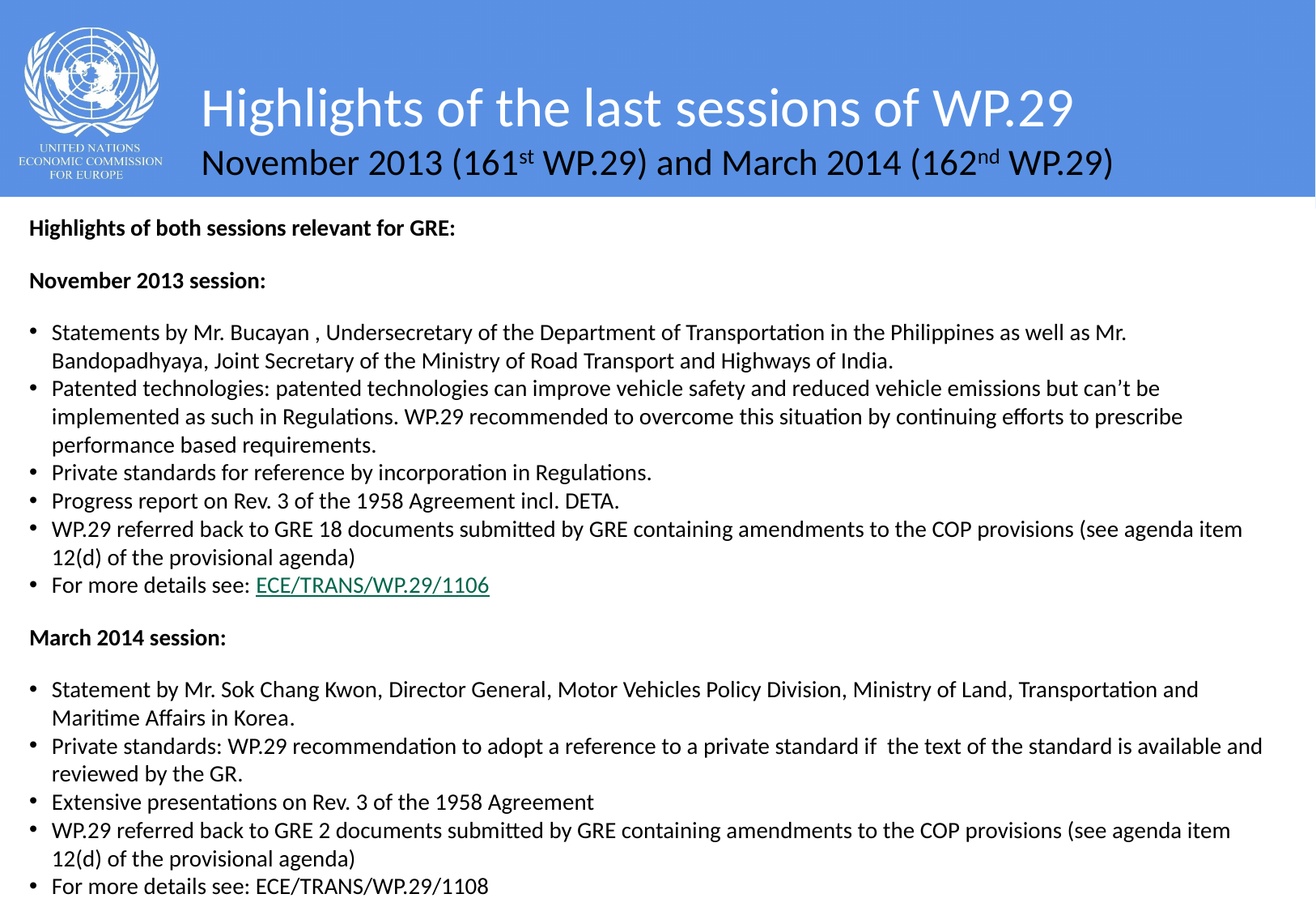

# Highlights of the last sessions of WP.29 November 2013 (161st WP.29) and March 2014 (162nd WP.29)
Highlights of both sessions relevant for GRE:

November 2013 session:

Statements by Mr. Bucayan , Undersecretary of the Department of Transportation in the Philippines as well as Mr. Bandopadhyaya, Joint Secretary of the Ministry of Road Transport and Highways of India.
Patented technologies: patented technologies can improve vehicle safety and reduced vehicle emissions but can’t be implemented as such in Regulations. WP.29 recommended to overcome this situation by continuing efforts to prescribe performance based requirements.
Private standards for reference by incorporation in Regulations.
Progress report on Rev. 3 of the 1958 Agreement incl. DETA.
WP.29 referred back to GRE 18 documents submitted by GRE containing amendments to the COP provisions (see agenda item 12(d) of the provisional agenda)
For more details see: ECE/TRANS/WP.29/1106

March 2014 session:

Statement by Mr. Sok Chang Kwon, Director General, Motor Vehicles Policy Division, Ministry of Land, Transportation and Maritime Affairs in Korea.
Private standards: WP.29 recommendation to adopt a reference to a private standard if  the text of the standard is available and reviewed by the GR.
Extensive presentations on Rev. 3 of the 1958 Agreement
WP.29 referred back to GRE 2 documents submitted by GRE containing amendments to the COP provisions (see agenda item 12(d) of the provisional agenda)
For more details see: ECE/TRANS/WP.29/1108